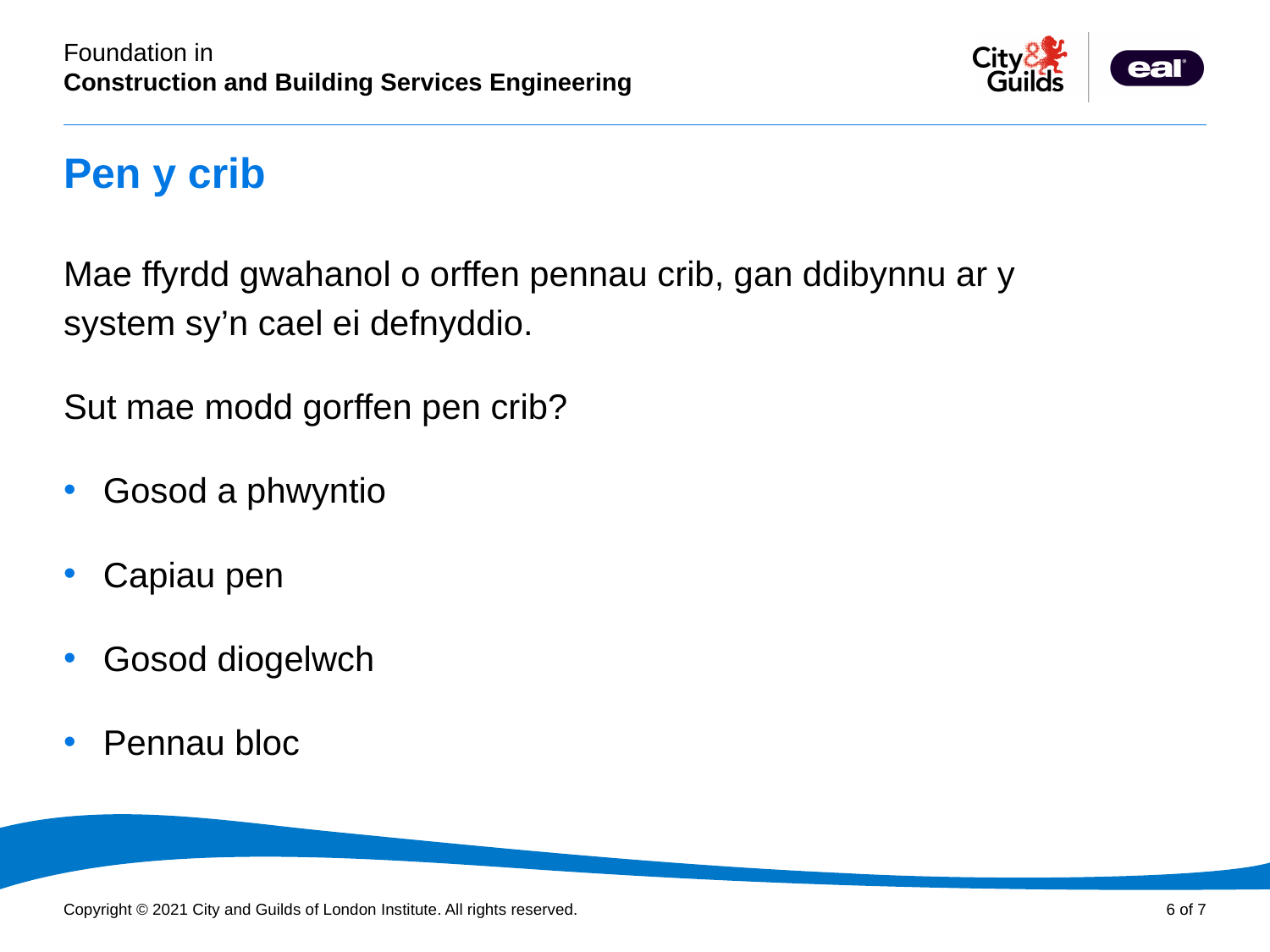

# Pen y crib
Mae ffyrdd gwahanol o orffen pennau crib, gan ddibynnu ar y system sy’n cael ei defnyddio.
Sut mae modd gorffen pen crib?
Gosod a phwyntio
Capiau pen
Gosod diogelwch
Pennau bloc